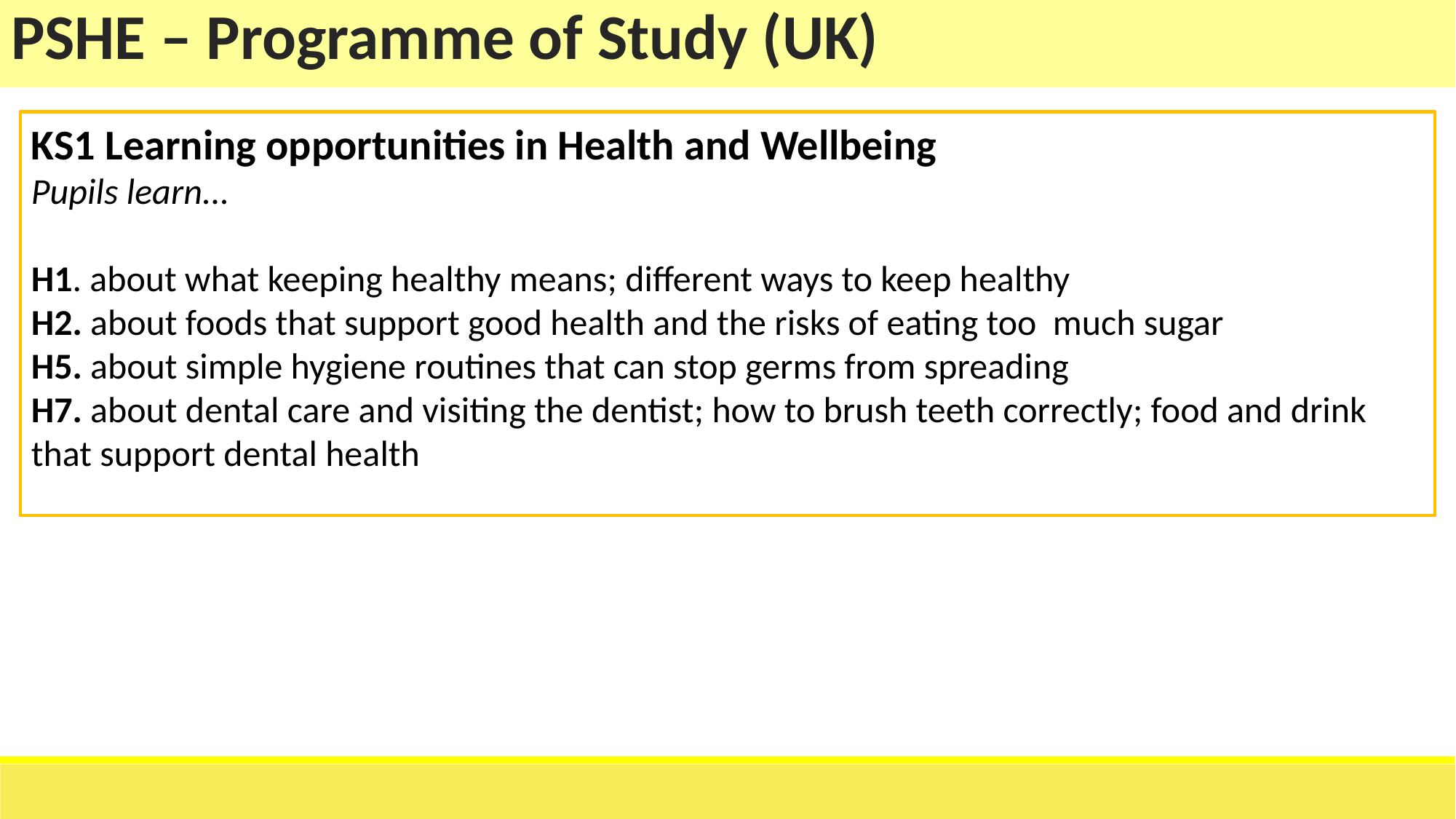

| PSHE – Programme of Study (UK) |
| --- |
KS1 Learning opportunities in Health and Wellbeing
Pupils learn...

H1. about what keeping healthy means; different ways to keep healthy
H2. about foods that support good health and the risks of eating too  much sugar
H5. about simple hygiene routines that can stop germs from spreading
H7. about dental care and visiting the dentist; how to brush teeth correctly; food and drink that support dental health